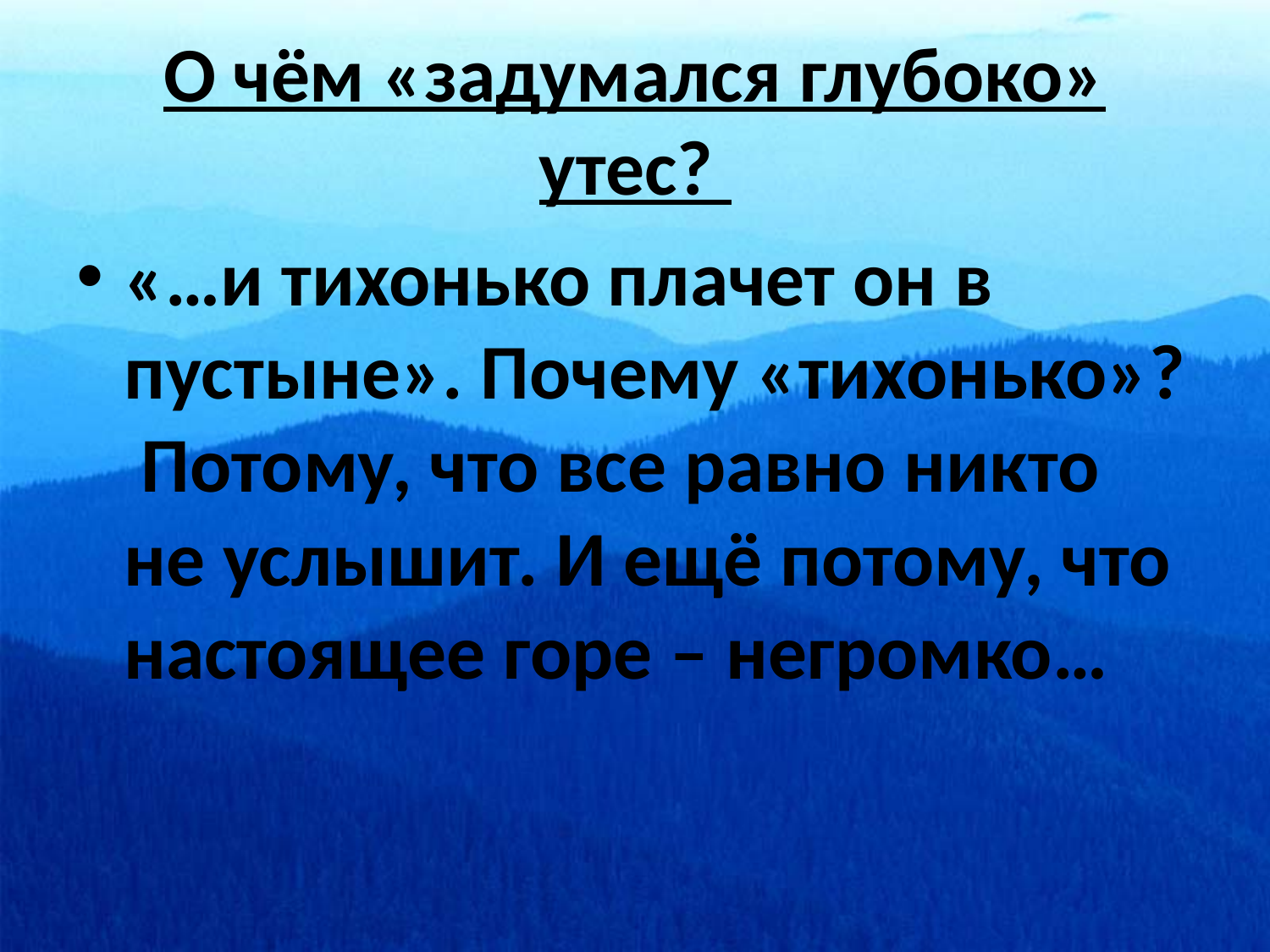

# О чём «задумался глубоко» утес?
«…и тихонько плачет он в пустыне». Почему «тихонько»?  Потому, что все равно никто не услышит. И ещё потому, что настоящее горе – негромко…